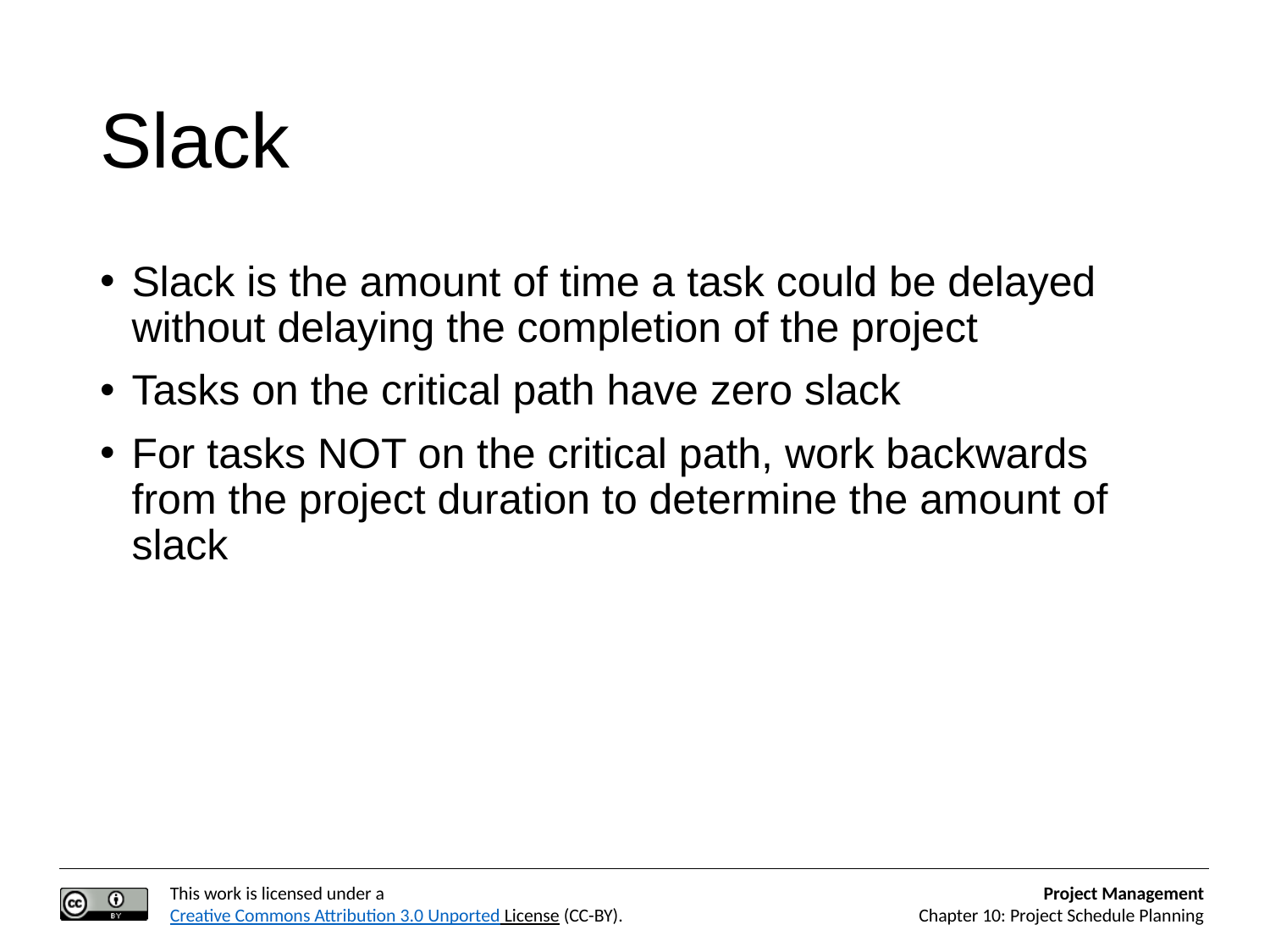

# Slack
Slack is the amount of time a task could be delayed without delaying the completion of the project
Tasks on the critical path have zero slack
For tasks NOT on the critical path, work backwards from the project duration to determine the amount of slack